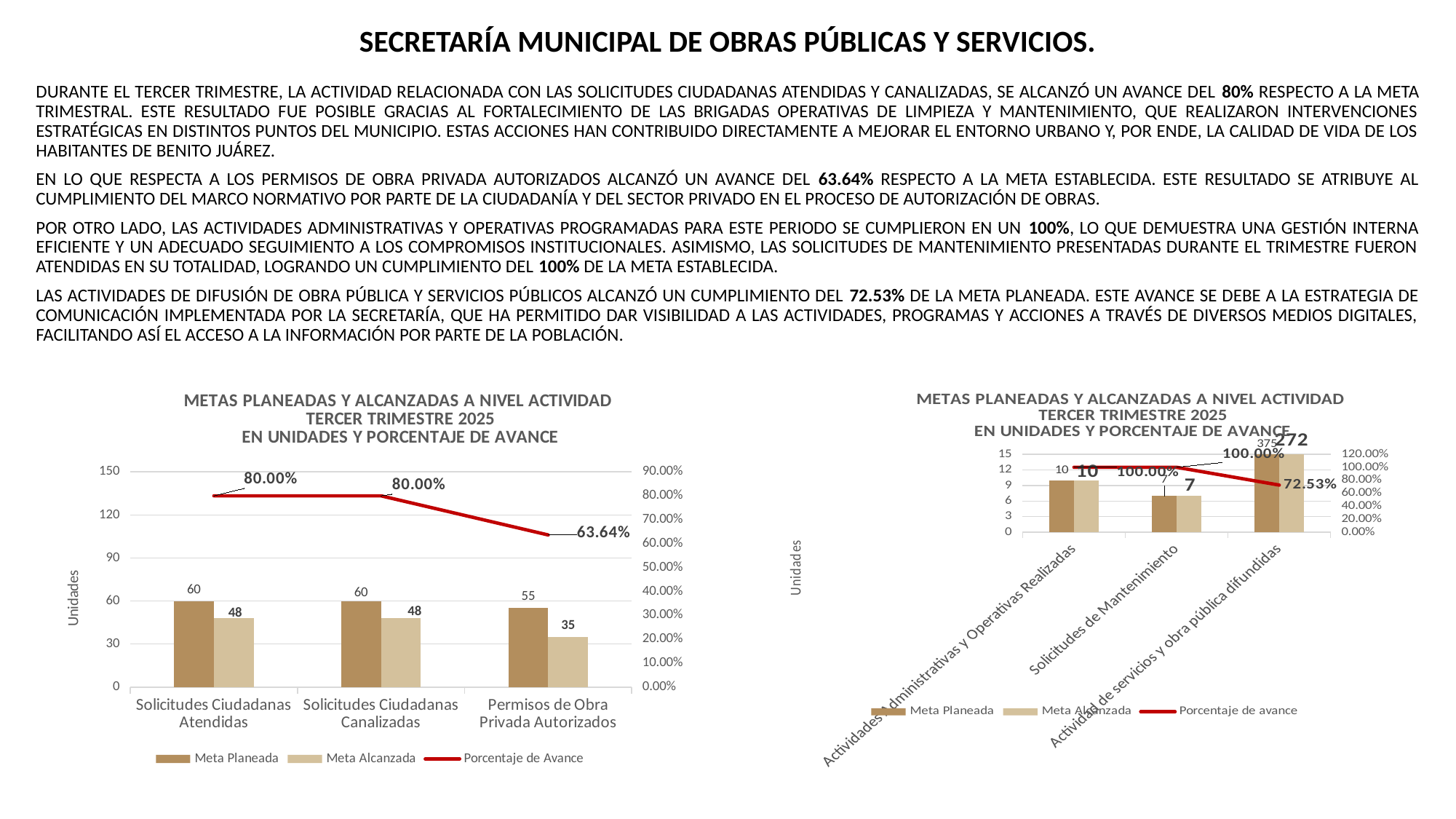

SECRETARÍA MUNICIPAL DE OBRAS PÚBLICAS Y SERVICIOS.
DURANTE EL TERCER TRIMESTRE, LA ACTIVIDAD RELACIONADA CON LAS SOLICITUDES CIUDADANAS ATENDIDAS Y CANALIZADAS, SE ALCANZÓ UN AVANCE DEL 80% RESPECTO A LA META TRIMESTRAL. ESTE RESULTADO FUE POSIBLE GRACIAS AL FORTALECIMIENTO DE LAS BRIGADAS OPERATIVAS DE LIMPIEZA Y MANTENIMIENTO, QUE REALIZARON INTERVENCIONES ESTRATÉGICAS EN DISTINTOS PUNTOS DEL MUNICIPIO. ESTAS ACCIONES HAN CONTRIBUIDO DIRECTAMENTE A MEJORAR EL ENTORNO URBANO Y, POR ENDE, LA CALIDAD DE VIDA DE LOS HABITANTES DE BENITO JUÁREZ.
EN LO QUE RESPECTA A LOS PERMISOS DE OBRA PRIVADA AUTORIZADOS ALCANZÓ UN AVANCE DEL 63.64% RESPECTO A LA META ESTABLECIDA. ESTE RESULTADO SE ATRIBUYE AL CUMPLIMIENTO DEL MARCO NORMATIVO POR PARTE DE LA CIUDADANÍA Y DEL SECTOR PRIVADO EN EL PROCESO DE AUTORIZACIÓN DE OBRAS.
POR OTRO LADO, LAS ACTIVIDADES ADMINISTRATIVAS Y OPERATIVAS PROGRAMADAS PARA ESTE PERIODO SE CUMPLIERON EN UN 100%, LO QUE DEMUESTRA UNA GESTIÓN INTERNA EFICIENTE Y UN ADECUADO SEGUIMIENTO A LOS COMPROMISOS INSTITUCIONALES. ASIMISMO, LAS SOLICITUDES DE MANTENIMIENTO PRESENTADAS DURANTE EL TRIMESTRE FUERON ATENDIDAS EN SU TOTALIDAD, LOGRANDO UN CUMPLIMIENTO DEL 100% DE LA META ESTABLECIDA.
LAS ACTIVIDADES DE DIFUSIÓN DE OBRA PÚBLICA Y SERVICIOS PÚBLICOS ALCANZÓ UN CUMPLIMIENTO DEL 72.53% DE LA META PLANEADA. ESTE AVANCE SE DEBE A LA ESTRATEGIA DE COMUNICACIÓN IMPLEMENTADA POR LA SECRETARÍA, QUE HA PERMITIDO DAR VISIBILIDAD A LAS ACTIVIDADES, PROGRAMAS Y ACCIONES A TRAVÉS DE DIVERSOS MEDIOS DIGITALES, FACILITANDO ASÍ EL ACCESO A LA INFORMACIÓN POR PARTE DE LA POBLACIÓN.

### Chart: METAS PLANEADAS Y ALCANZADAS A NIVEL ACTIVIDAD
TERCER TRIMESTRE 2025
EN UNIDADES Y PORCENTAJE DE AVANCE

| Category | Meta Planeada | Meta Alcanzada |  |
|---|---|---|---|
| Solicitudes Ciudadanas Atendidas | 60.0 | 48.0 | 0.8 |
| Solicitudes Ciudadanas Canalizadas | 60.0 | 48.0 | 0.8 |
| Permisos de Obra Privada Autorizados | 55.0 | 35.0 | 0.6363636363636364 |

### Chart: METAS PLANEADAS Y ALCANZADAS A NIVEL ACTIVIDAD
TERCER TRIMESTRE 2025
EN UNIDADES Y PORCENTAJE DE AVANCE

| Category | Meta Planeada | Meta Alcanzada |  |
|---|---|---|---|
| Actividades Administrativas y Operativas Realizadas | 10.0 | 10.0 | 1.0 |
| Solicitudes de Mantenimiento | 7.0 | 7.0 | 1.0 |
| Actividad de servicios y obra pública difundidas | 375.0 | 272.0 | 0.7253333333333334 |